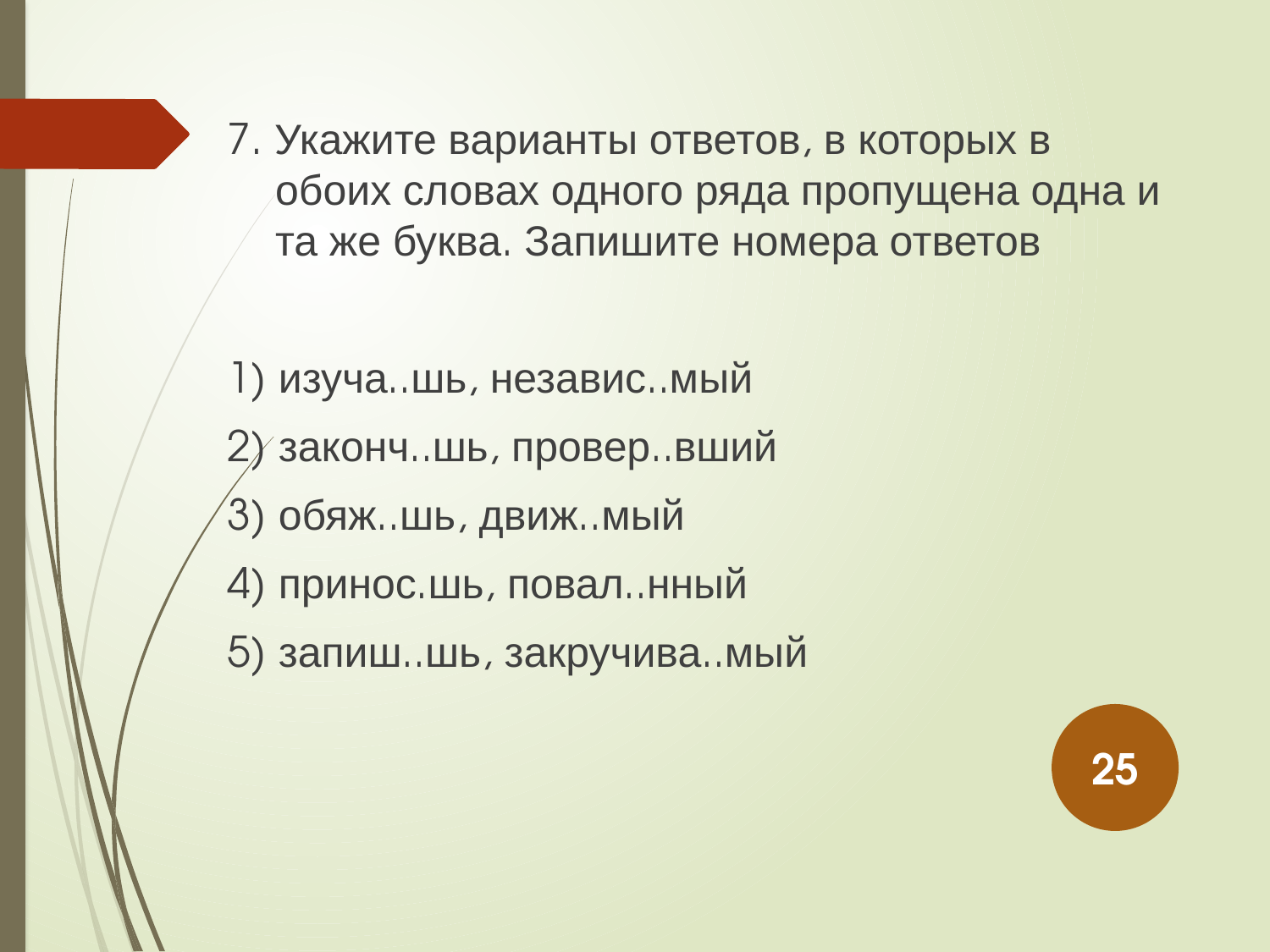

7. Укажите варианты ответов, в которых в обоих словах одного ряда пропущена одна и та же буква. Запишите номера ответов

1) изуча..шь, независ..мый
2) законч..шь, провер..вший
3) обяж..шь, движ..мый
4) принос.шь, повал..нный
5) запиш..шь, закручива..мый
25